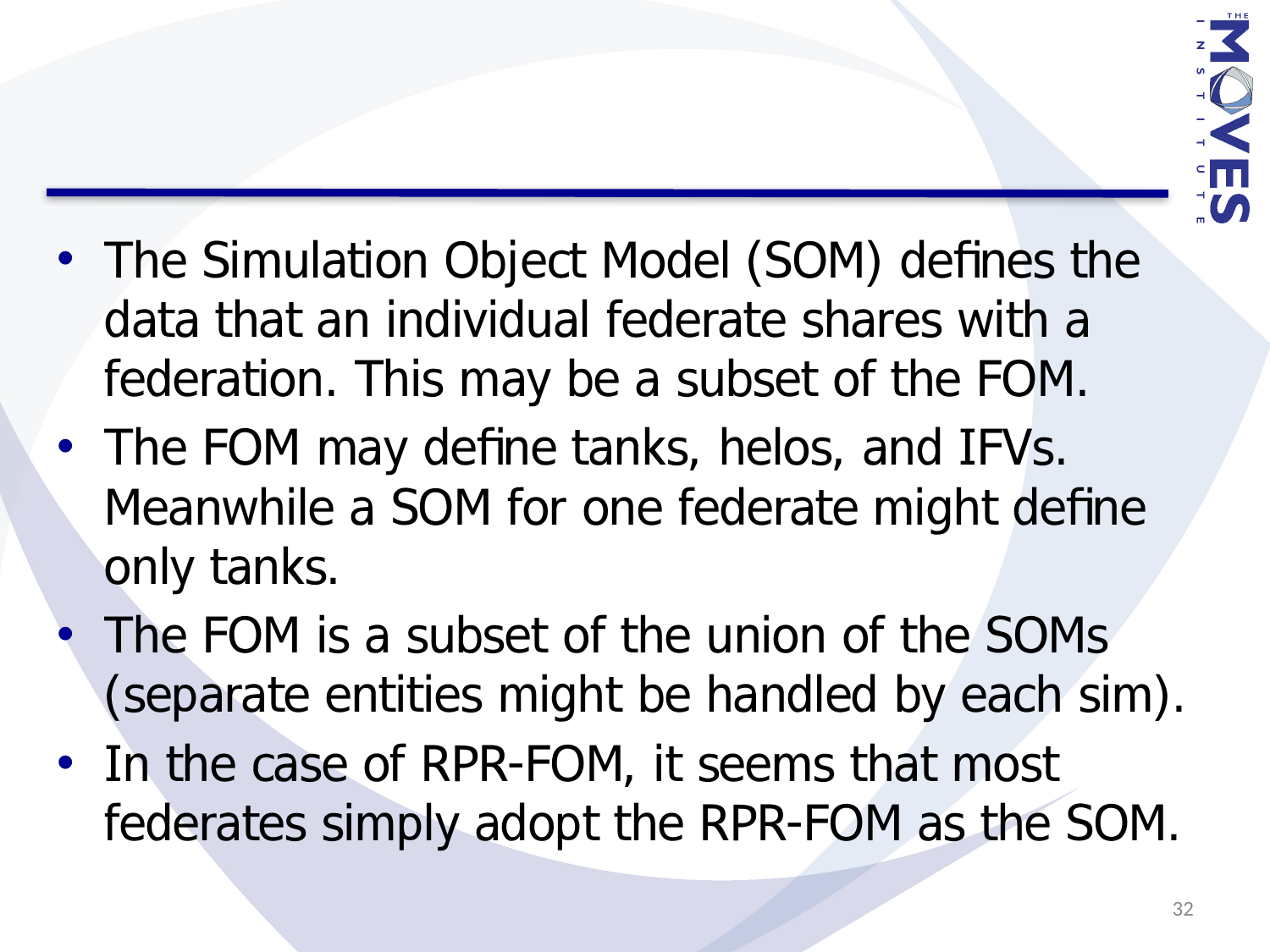

# Simulation Object Model (SOM) SOM, FOM
The Simulation Object Model (SOM) defines the data that an individual federate shares with a federation. This may be a subset of the FOM.
The FOM may define tanks, helos, and IFVs. Meanwhile a SOM for one federate might define only tanks.
The FOM is a subset of the union of the SOMs (separate entities might be handled by each sim).
In the case of RPR-FOM, it seems that most federates simply adopt the RPR-FOM as the SOM.
32